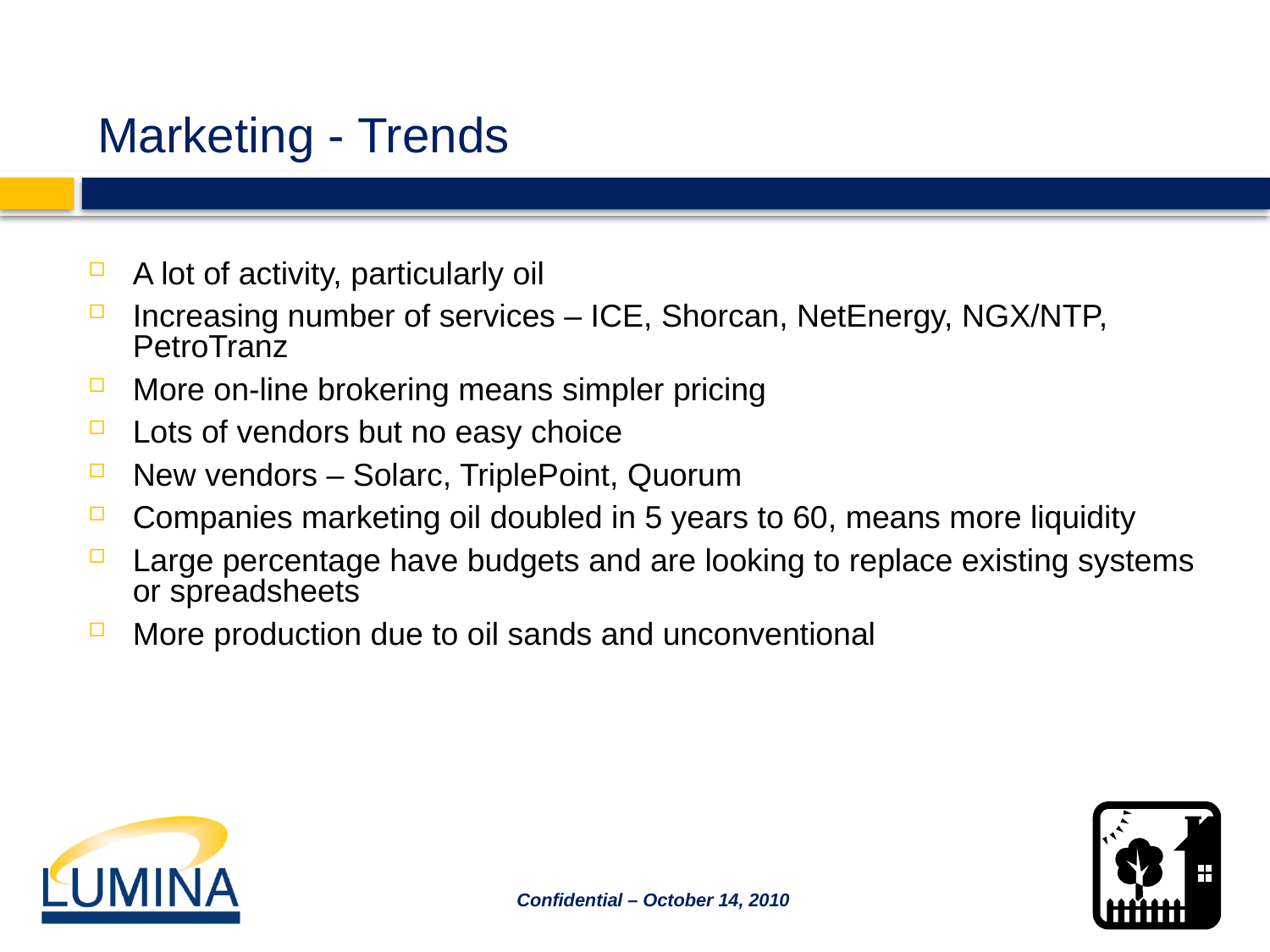

# Marketing - Trends
A lot of activity, particularly oil
Increasing number of services – ICE, Shorcan, NetEnergy, NGX/NTP, PetroTranz
More on-line brokering means simpler pricing
Lots of vendors but no easy choice
New vendors – Solarc, TriplePoint, Quorum
Companies marketing oil doubled in 5 years to 60, means more liquidity
Large percentage have budgets and are looking to replace existing systems or spreadsheets
More production due to oil sands and unconventional